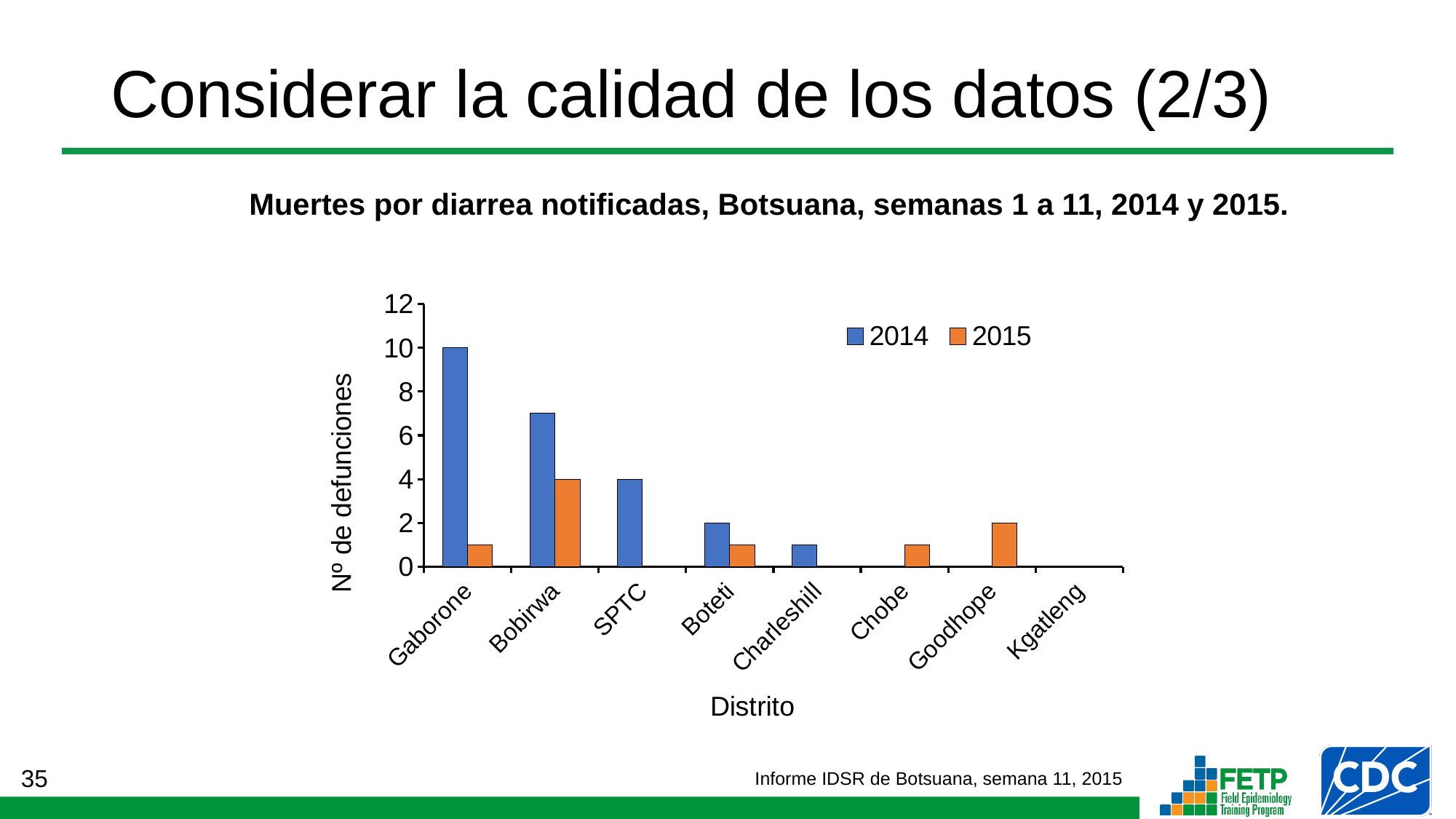

# Considerar la calidad de los datos (2/3)
Muertes por diarrea notificadas, Botsuana, semanas 1 a 11, 2014 y 2015.

### Chart

| Category |  |  |
|---|---|---|
| Gaborone | 10.0 | 1.0 |
| Bobirwa | 7.0 | 4.0 |
| SPTC | 4.0 | 0.0 |
| Boteti | 2.0 | 1.0 |
| Charleshill | 1.0 | 0.0 |
| Chobe | 0.0 | 1.0 |
| Goodhope | 0.0 | 2.0 |
| Kgatleng | 0.0 | 0.0 |
Informe IDSR de Botsuana, semana 11, 2015